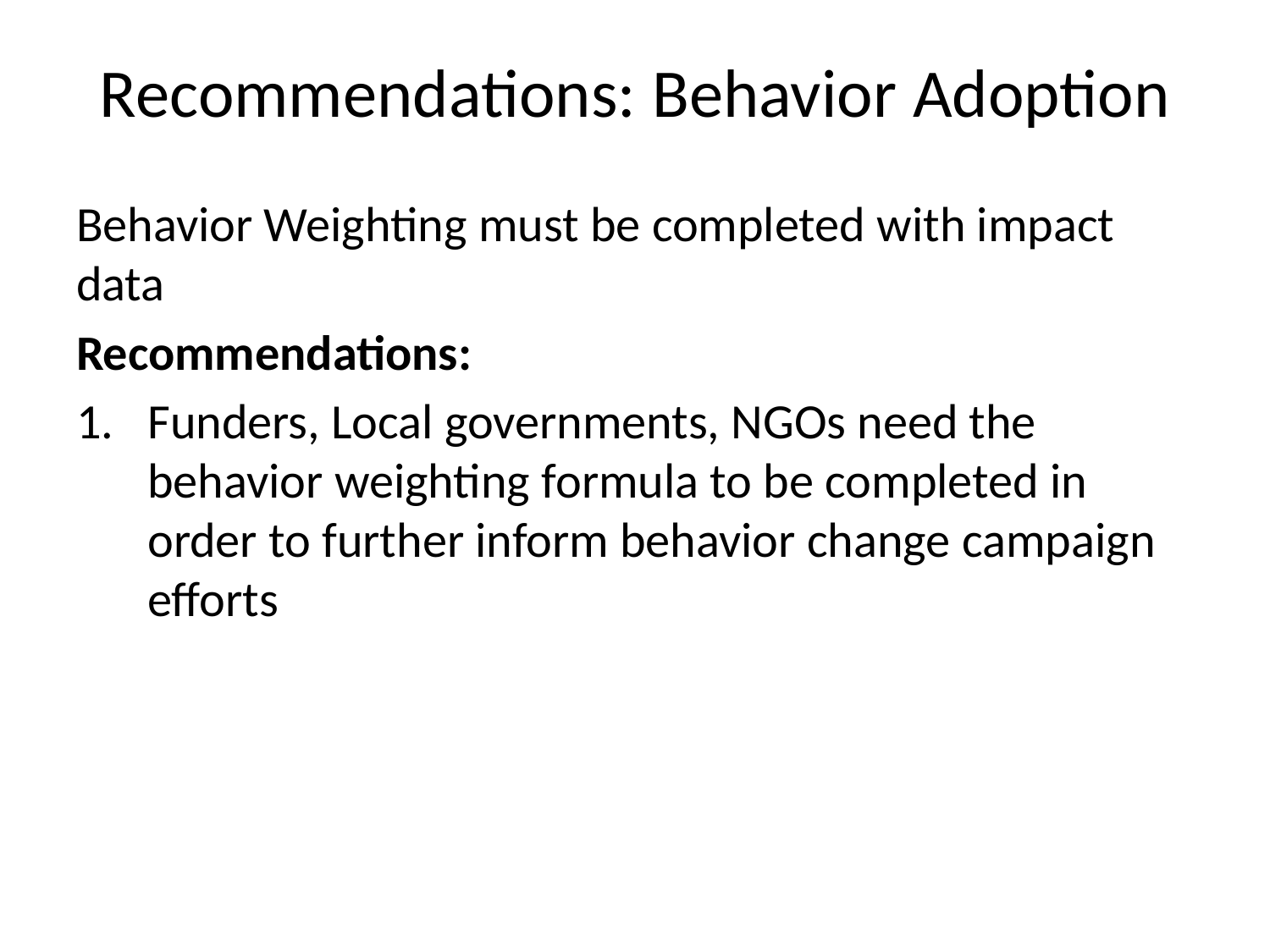

# Recommendations: Behavior Adoption
Behavior Weighting must be completed with impact data
Recommendations:
Funders, Local governments, NGOs need the behavior weighting formula to be completed in order to further inform behavior change campaign efforts